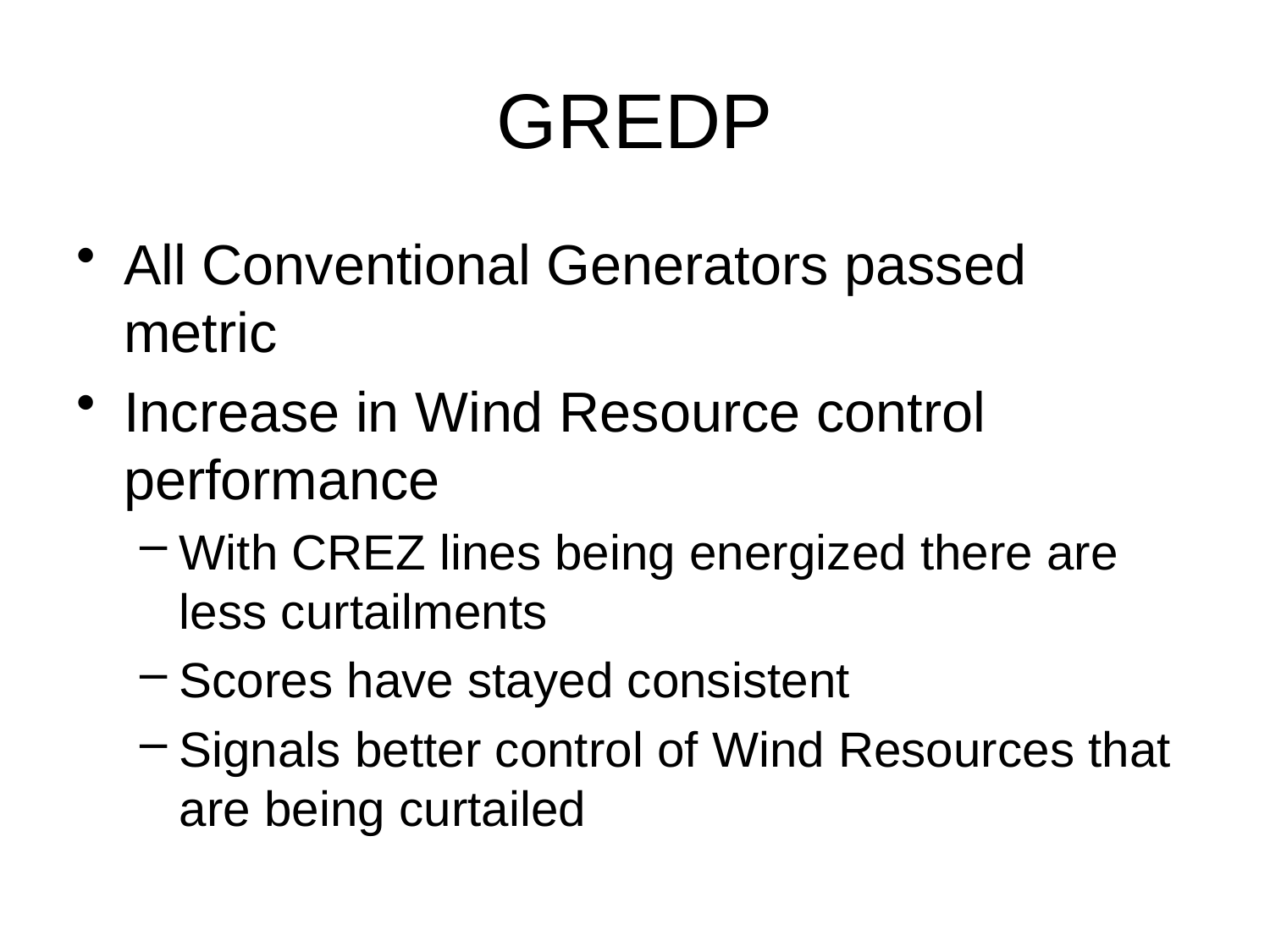

# GREDP
All Conventional Generators passed metric
Increase in Wind Resource control performance
With CREZ lines being energized there are less curtailments
Scores have stayed consistent
Signals better control of Wind Resources that are being curtailed